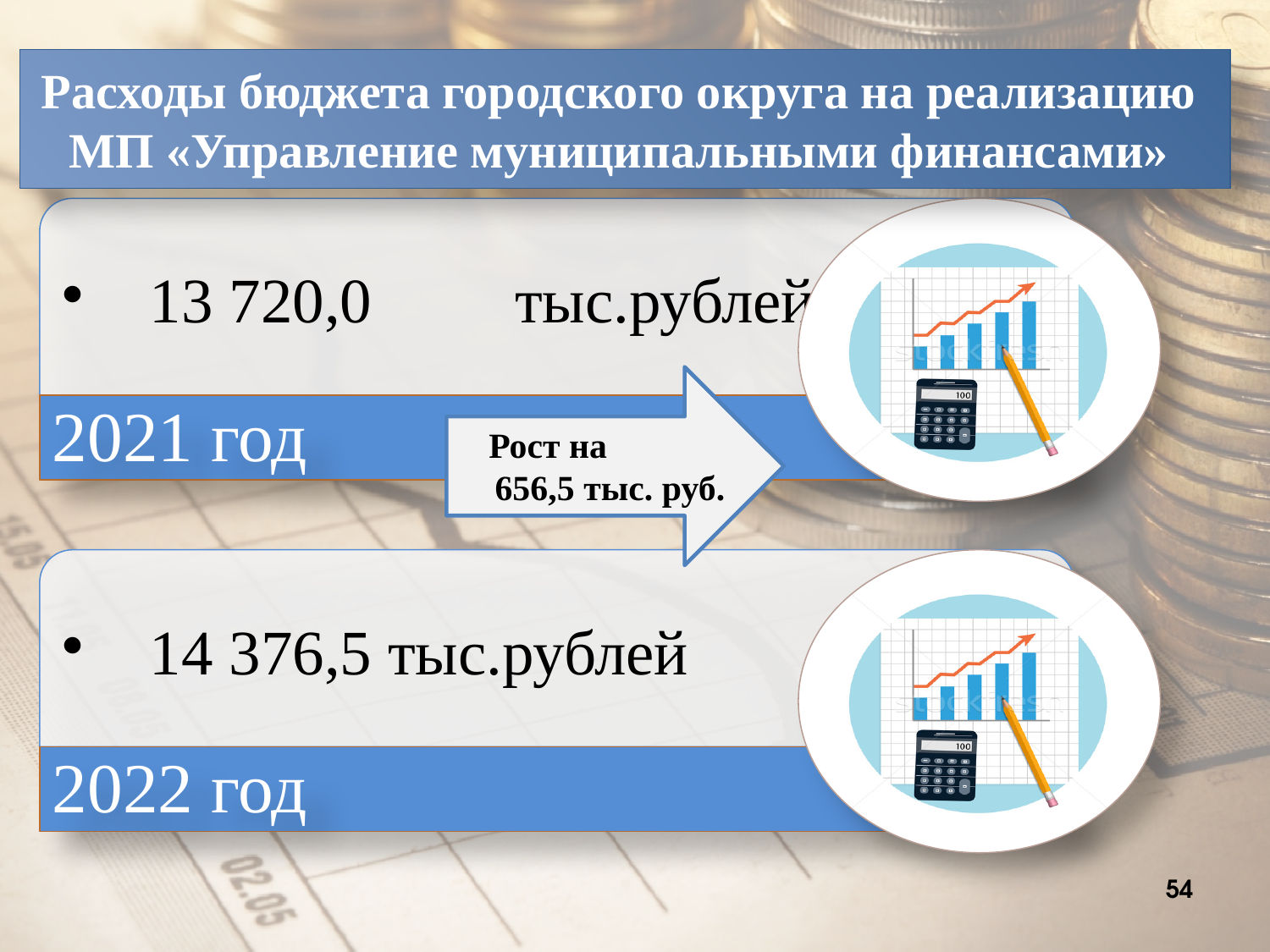

Расходы бюджета городского округа на реализацию
МП «Управление муниципальными финансами»
2021 год
2022 год
   14 376,5 тыс.рублей

  Рост на                 656,5 тыс. руб.
54